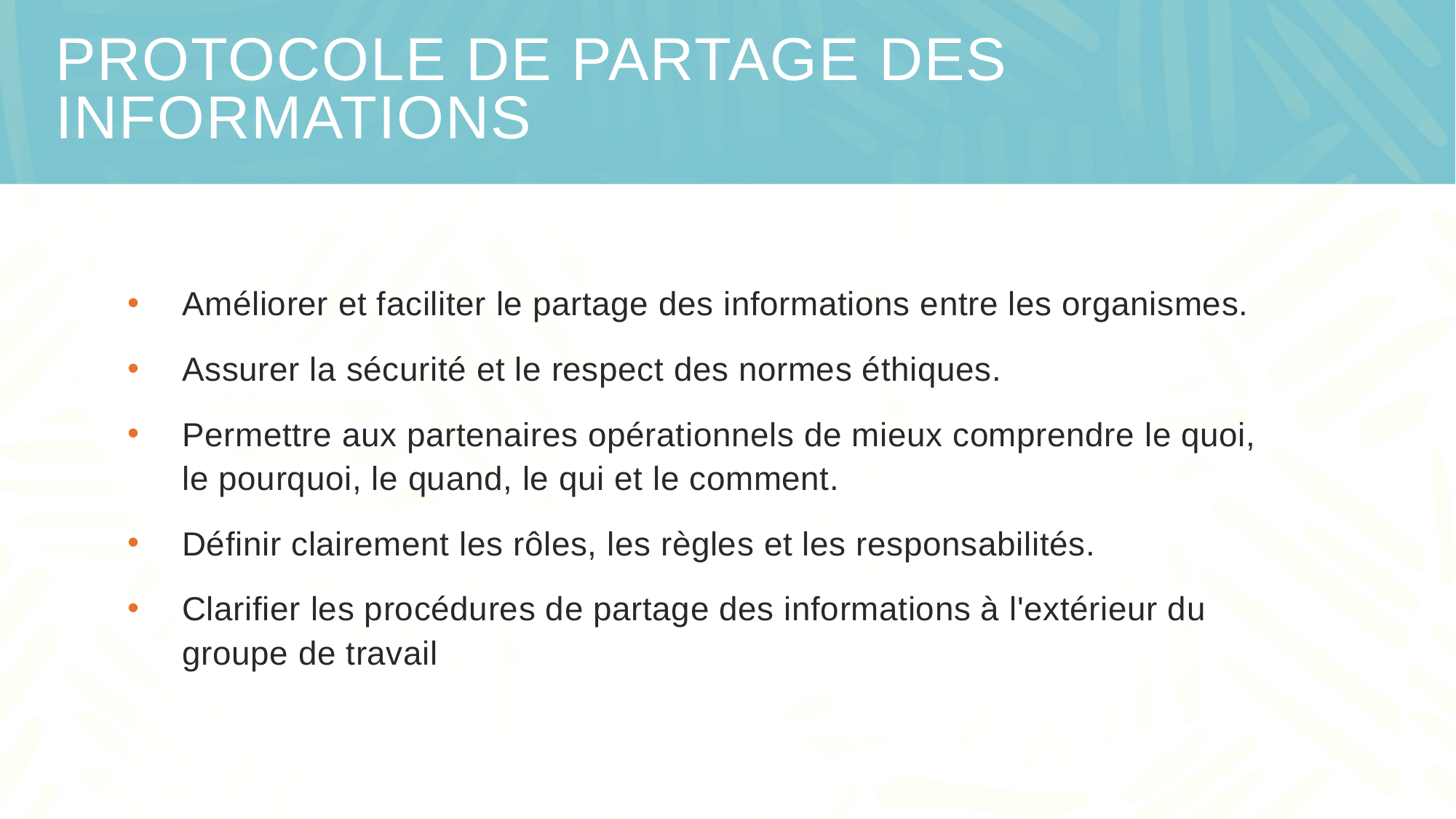

# Protocole de partage des informations
Améliorer et faciliter le partage des informations entre les organismes.
Assurer la sécurité et le respect des normes éthiques.
Permettre aux partenaires opérationnels de mieux comprendre le quoi, le pourquoi, le quand, le qui et le comment.
Définir clairement les rôles, les règles et les responsabilités.
Clarifier les procédures de partage des informations à l'extérieur du groupe de travail